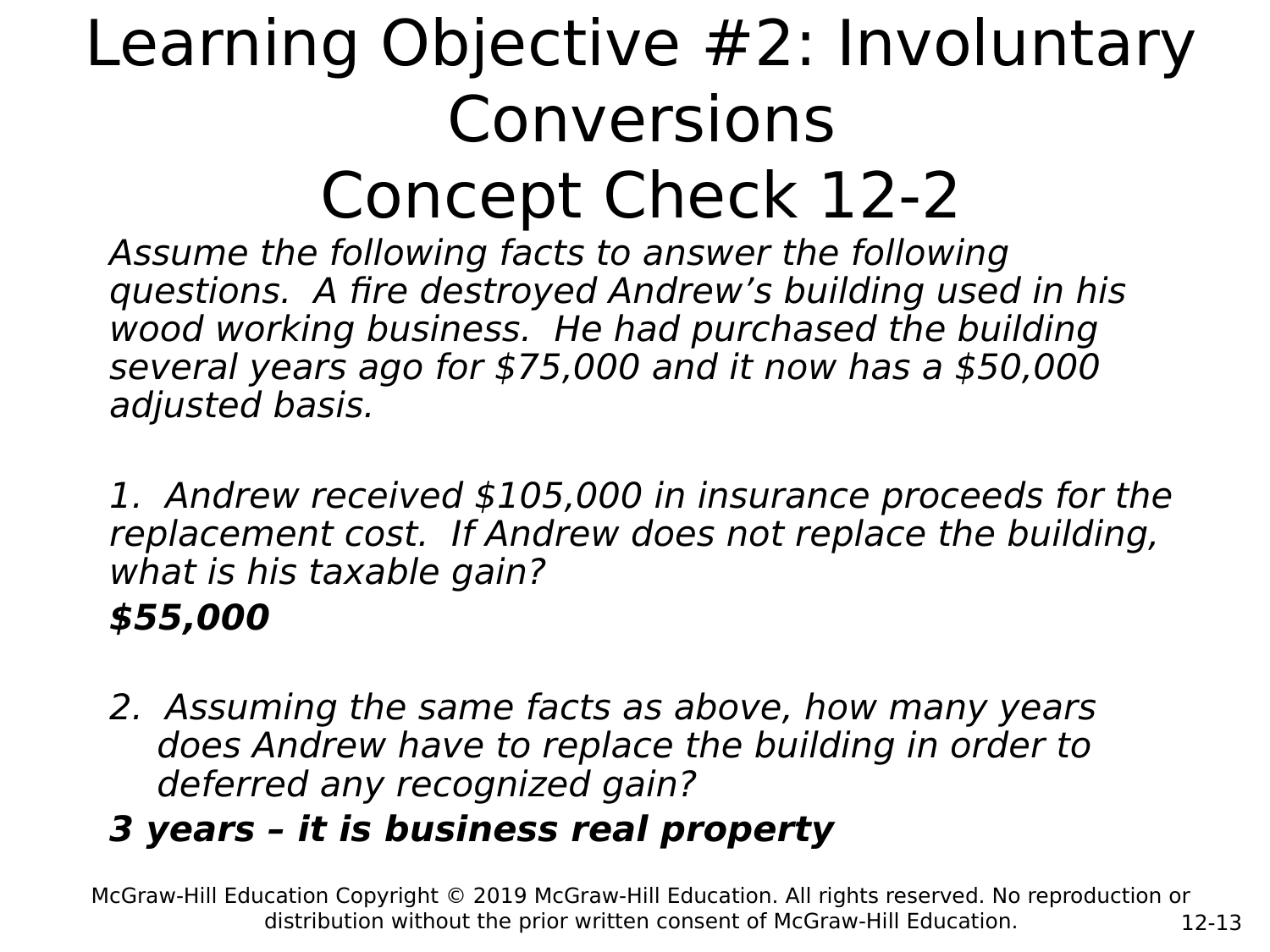

Learning Objective #2: Involuntary Conversions
Concept Check 12-2
Assume the following facts to answer the following questions.  A fire destroyed Andrew’s building used in his wood working business.  He had purchased the building several years ago for $75,000 and it now has a $50,000 adjusted basis.

1.  Andrew received $105,000 in insurance proceeds for the replacement cost.  If Andrew does not replace the building, what is his taxable gain?
$55,000

2.  Assuming the same facts as above, how many years does Andrew have to replace the building in order to deferred any recognized gain?
3 years – it is business real property
McGraw-Hill Education Copyright © 2019 McGraw-Hill Education. All rights reserved. No reproduction or distribution without the prior written consent of McGraw-Hill Education.
12-13